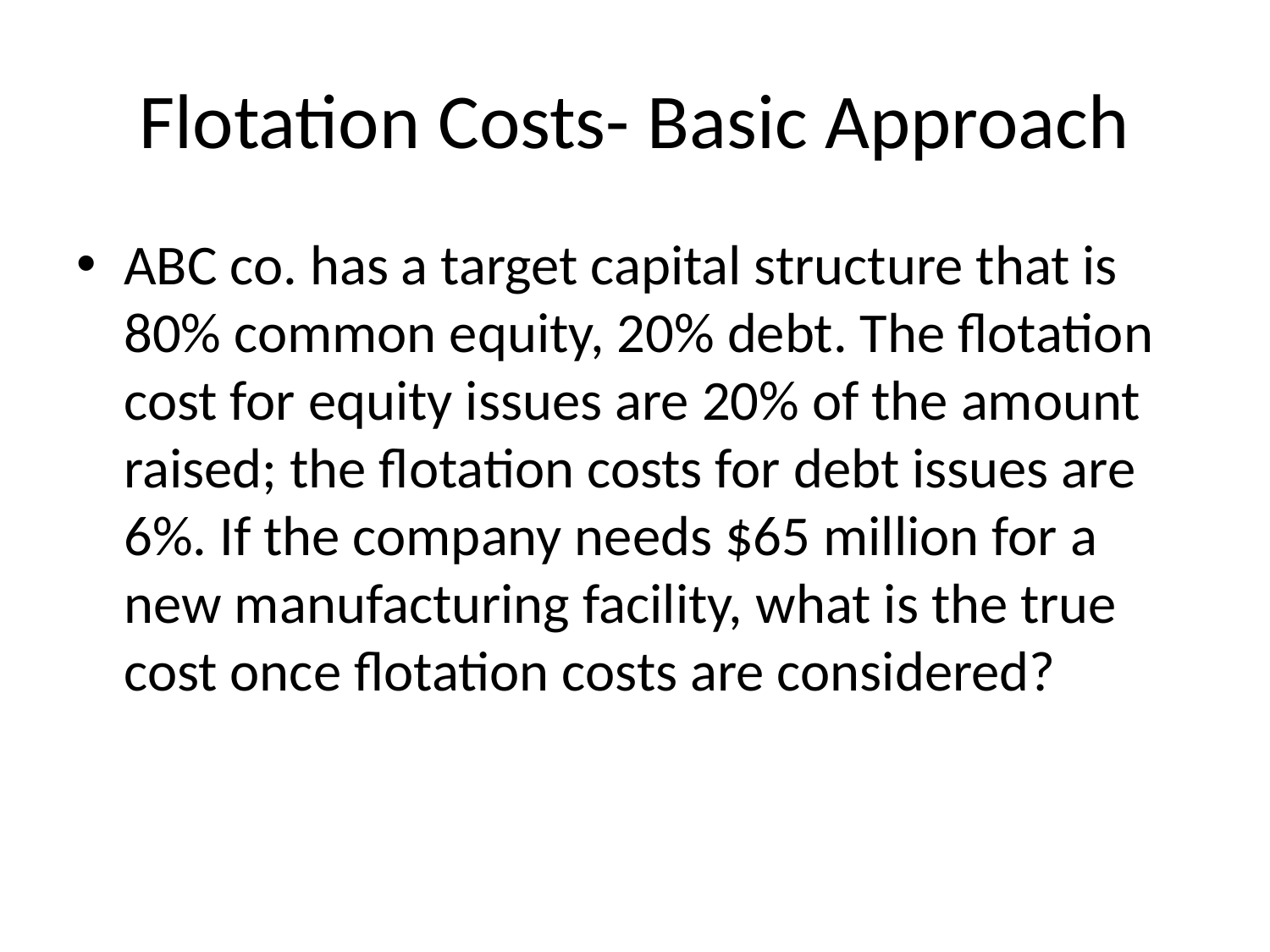

# Flotation Costs- Basic Approach
ABC co. has a target capital structure that is 80% common equity, 20% debt. The flotation cost for equity issues are 20% of the amount raised; the flotation costs for debt issues are 6%. If the company needs $65 million for a new manufacturing facility, what is the true cost once flotation costs are considered?